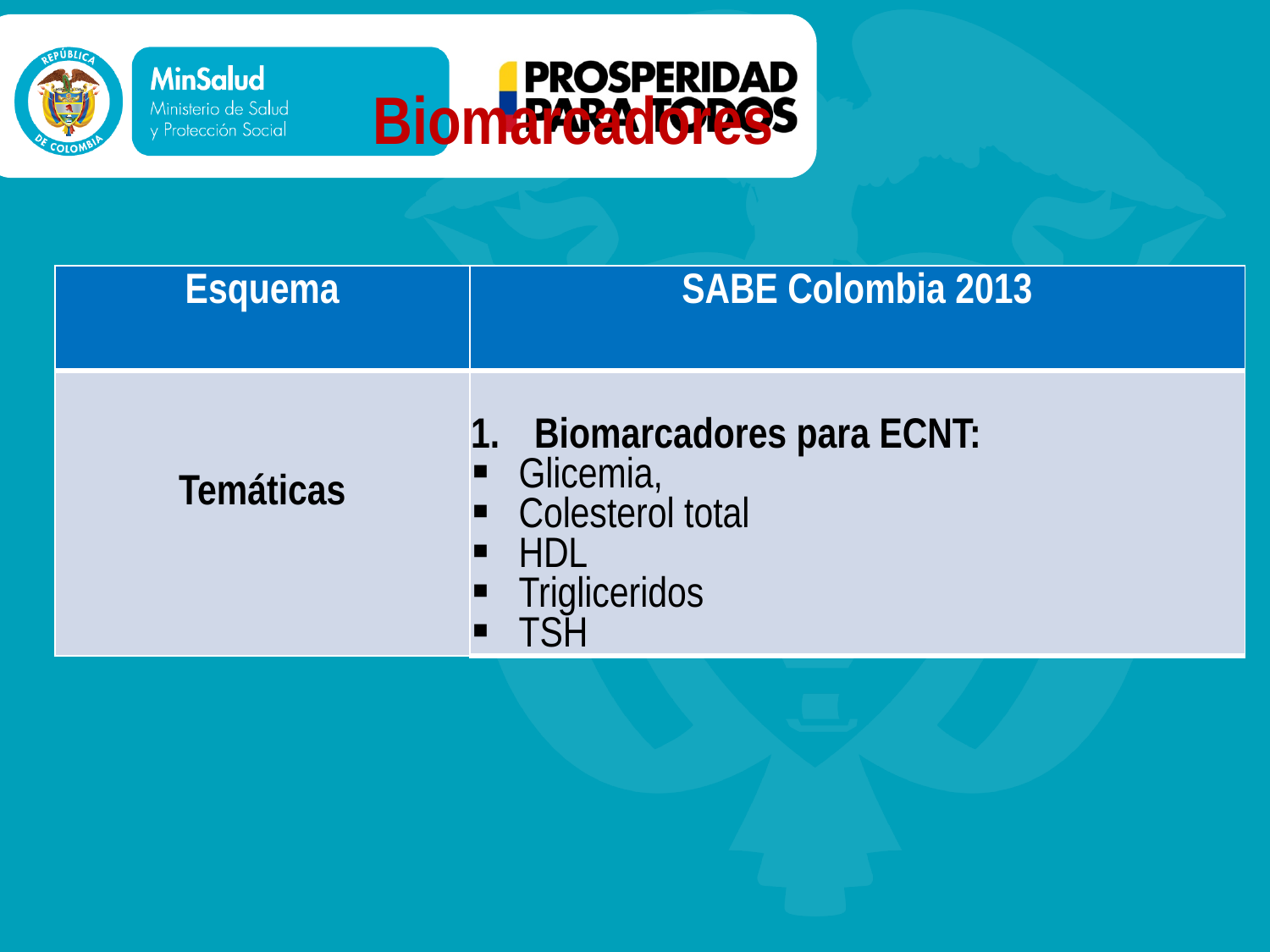

Biomarcadores
| Esquema | SABE Colombia 2013 |
| --- | --- |
| Temáticas | Biomarcadores para ECNT: Glicemia, Colesterol total HDL Trigliceridos TSH |